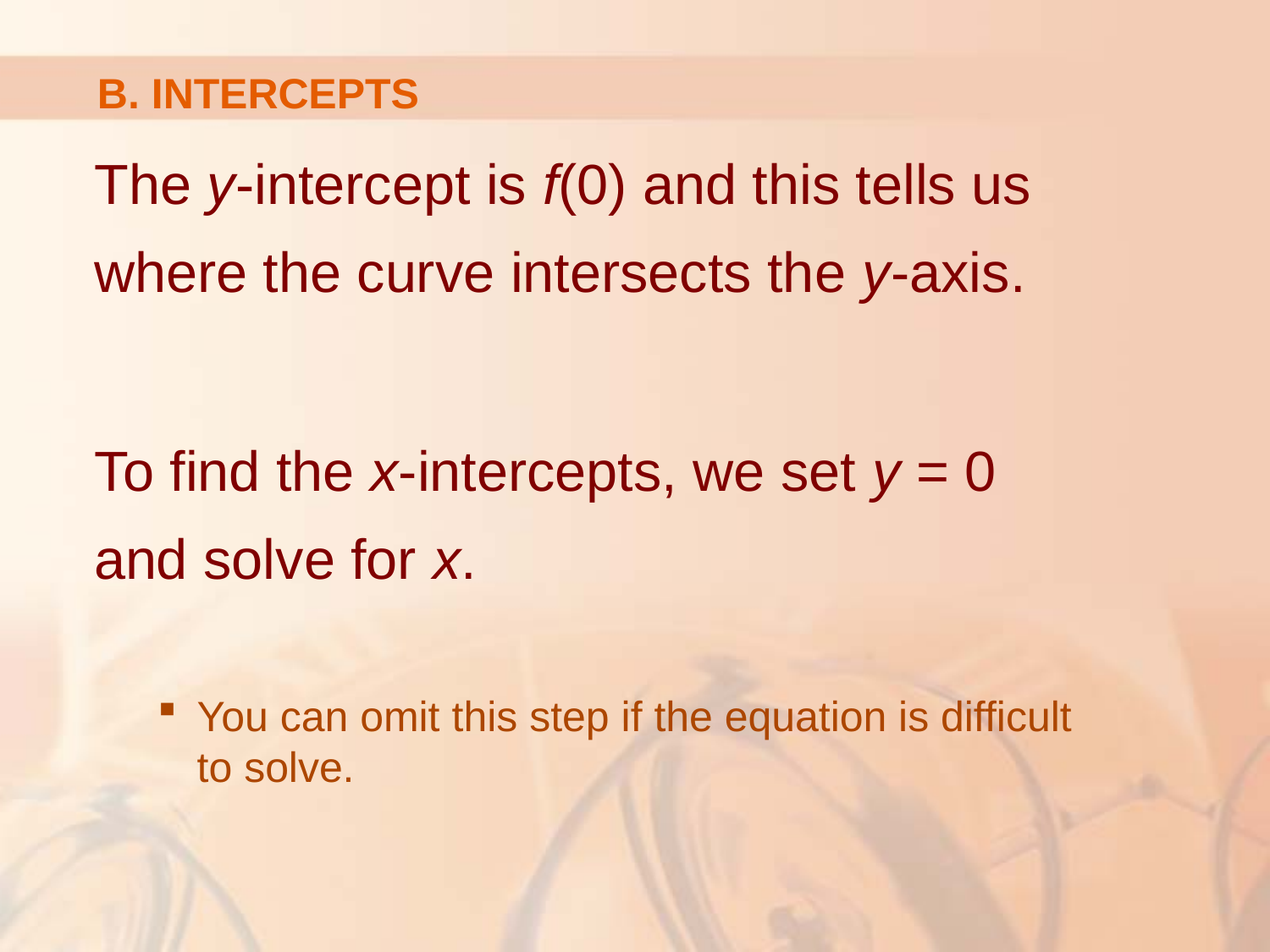

# B. INTERCEPTS
The y-intercept is f(0) and this tells us
where the curve intersects the y-axis.

To find the x-intercepts, we set y = 0
and solve for x.

You can omit this step if the equation is difficult
to solve.